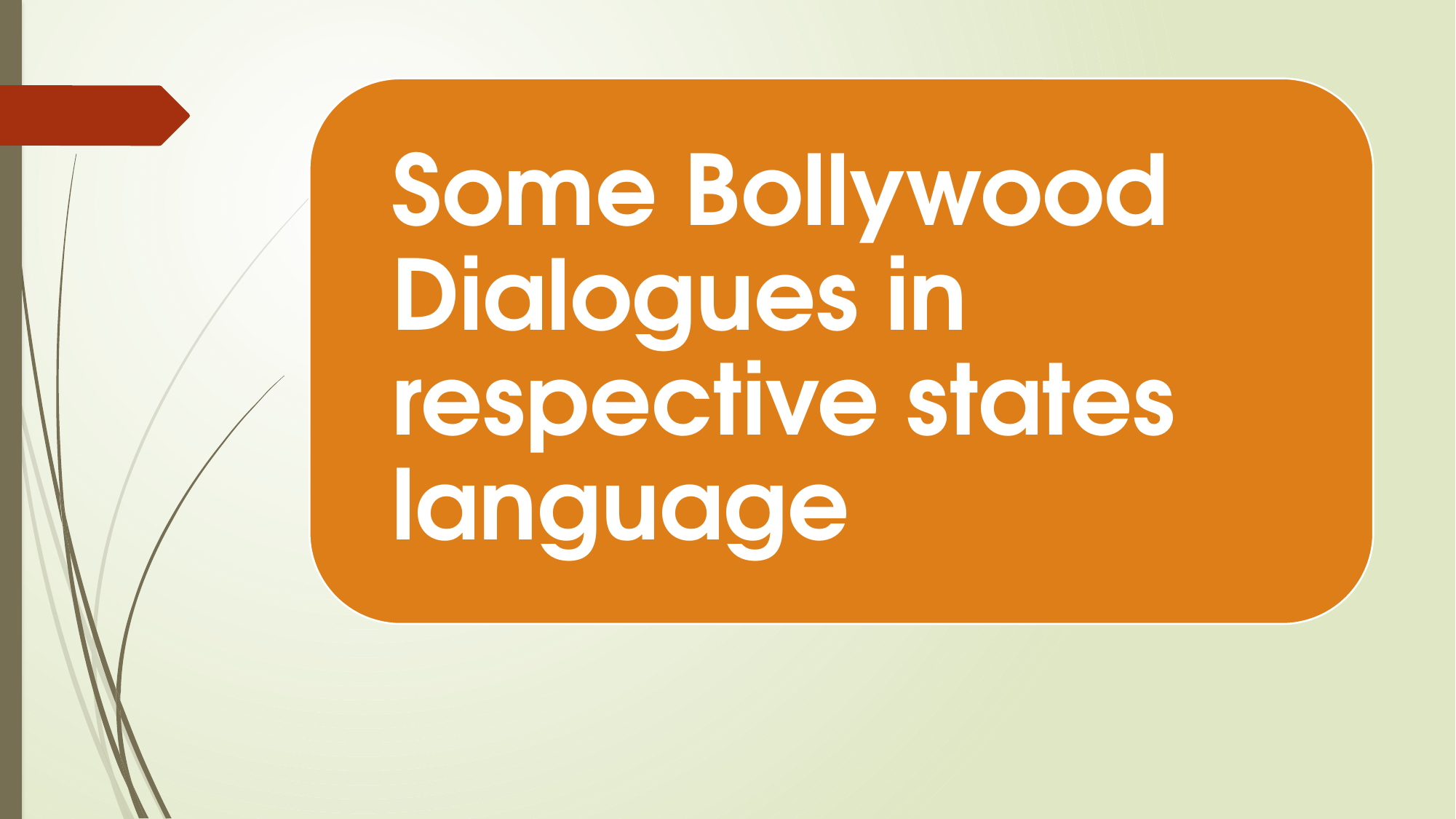

Some Bollywood Dialogues in respective states language